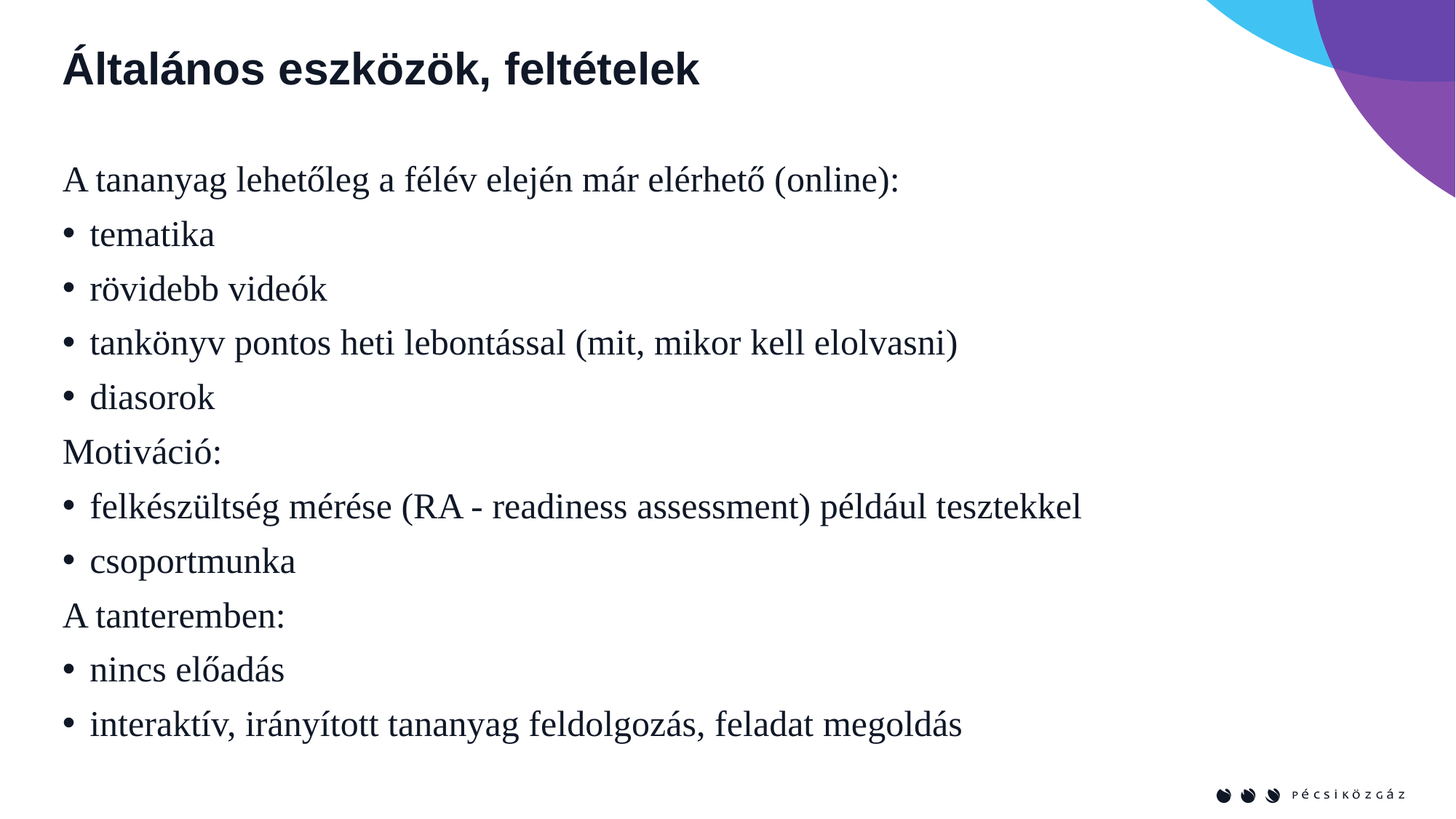

# Általános eszközök, feltételek
A tananyag lehetőleg a félév elején már elérhető (online):
tematika
rövidebb videók
tankönyv pontos heti lebontással (mit, mikor kell elolvasni)
diasorok
Motiváció:
felkészültség mérése (RA - readiness assessment) például tesztekkel
csoportmunka
A tanteremben:
nincs előadás
interaktív, irányított tananyag feldolgozás, feladat megoldás